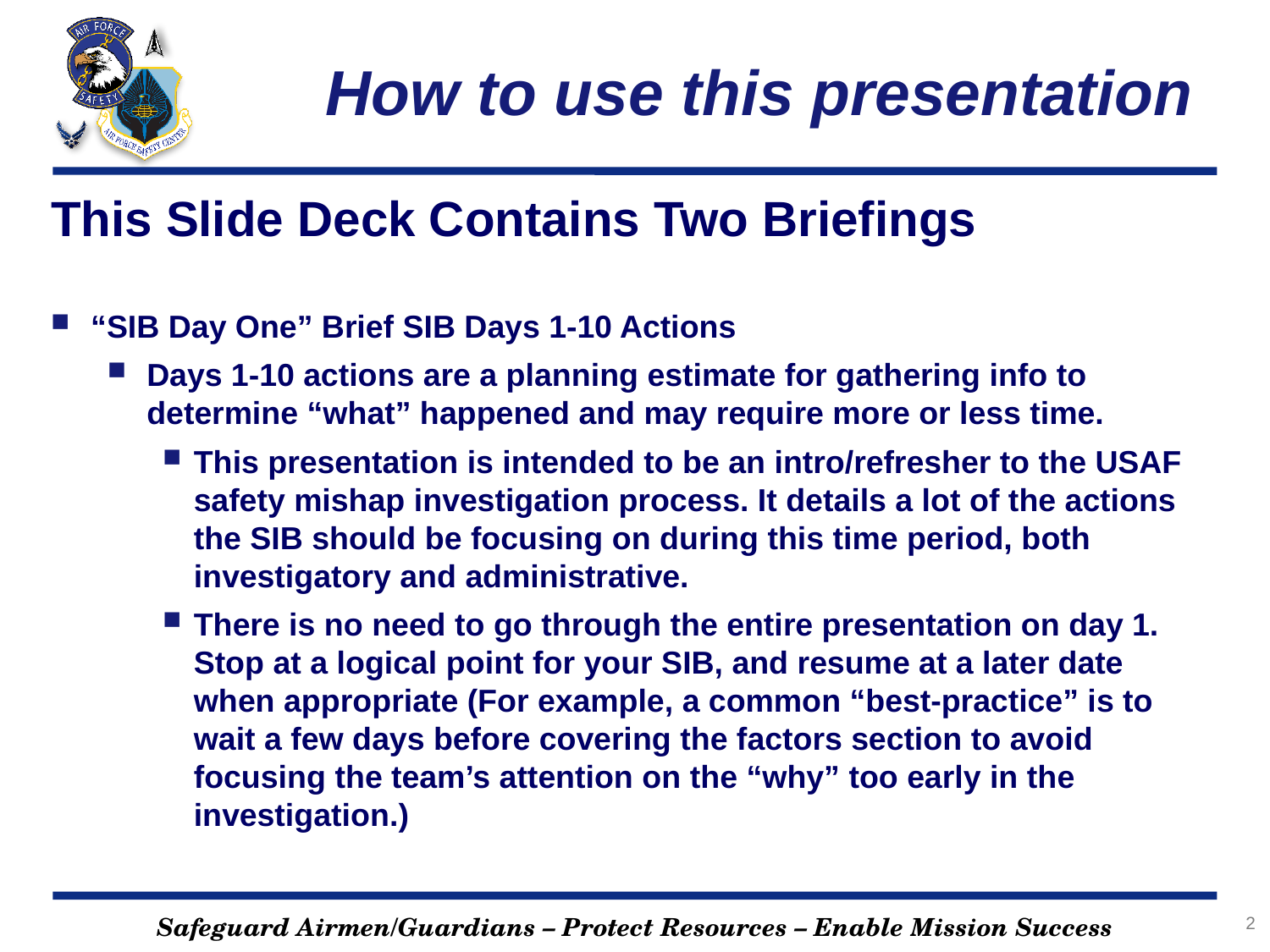

# How to use this presentation
This Slide Deck Contains Two Briefings

“SIB Day One” Brief SIB Days 1-10 Actions
Days 1-10 actions are a planning estimate for gathering info to determine “what” happened and may require more or less time.
This presentation is intended to be an intro/refresher to the USAF safety mishap investigation process. It details a lot of the actions the SIB should be focusing on during this time period, both investigatory and administrative.
There is no need to go through the entire presentation on day 1. Stop at a logical point for your SIB, and resume at a later date when appropriate (For example, a common “best-practice” is to wait a few days before covering the factors section to avoid focusing the team’s attention on the “why” too early in the investigation.)

2